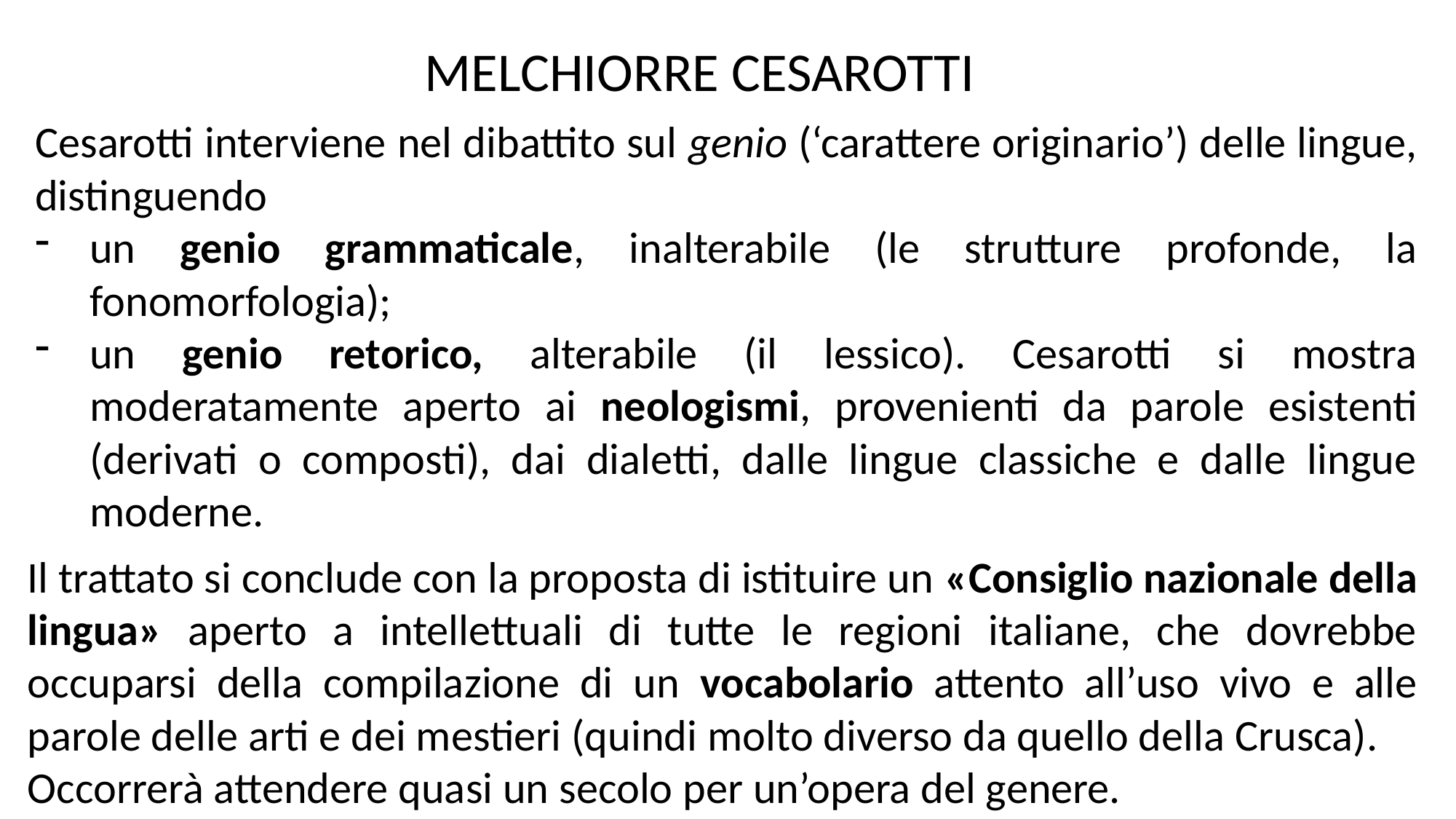

MELCHIORRE CESAROTTI
Cesarotti interviene nel dibattito sul genio (‘carattere originario’) delle lingue, distinguendo
un genio grammaticale, inalterabile (le strutture profonde, la fonomorfologia);
un genio retorico, alterabile (il lessico). Cesarotti si mostra moderatamente aperto ai neologismi, provenienti da parole esistenti (derivati o composti), dai dialetti, dalle lingue classiche e dalle lingue moderne.
Il trattato si conclude con la proposta di istituire un «Consiglio nazionale della lingua» aperto a intellettuali di tutte le regioni italiane, che dovrebbe occuparsi della compilazione di un vocabolario attento all’uso vivo e alle parole delle arti e dei mestieri (quindi molto diverso da quello della Crusca).
Occorrerà attendere quasi un secolo per un’opera del genere.